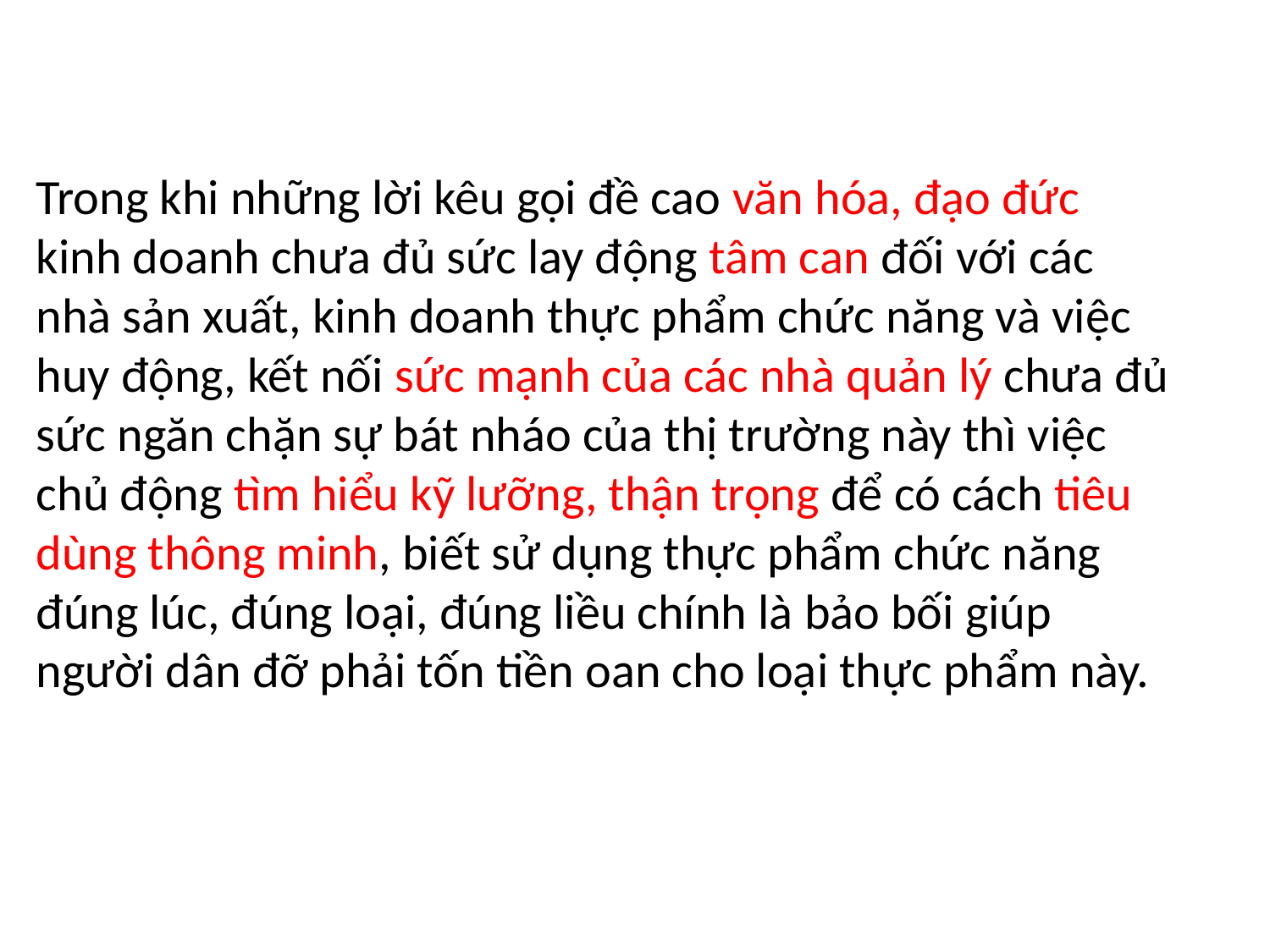

Trong khi những lời kêu gọi đề cao văn hóa, đạo đức kinh doanh chưa đủ sức lay động tâm can đối với các nhà sản xuất, kinh doanh thực phẩm chức năng và việc huy động, kết nối sức mạnh của các nhà quản lý chưa đủ sức ngăn chặn sự bát nháo của thị trường này thì việc chủ động tìm hiểu kỹ lưỡng, thận trọng để có cách tiêu dùng thông minh, biết sử dụng thực phẩm chức năng đúng lúc, đúng loại, đúng liều chính là bảo bối giúp người dân đỡ phải tốn tiền oan cho loại thực phẩm này.